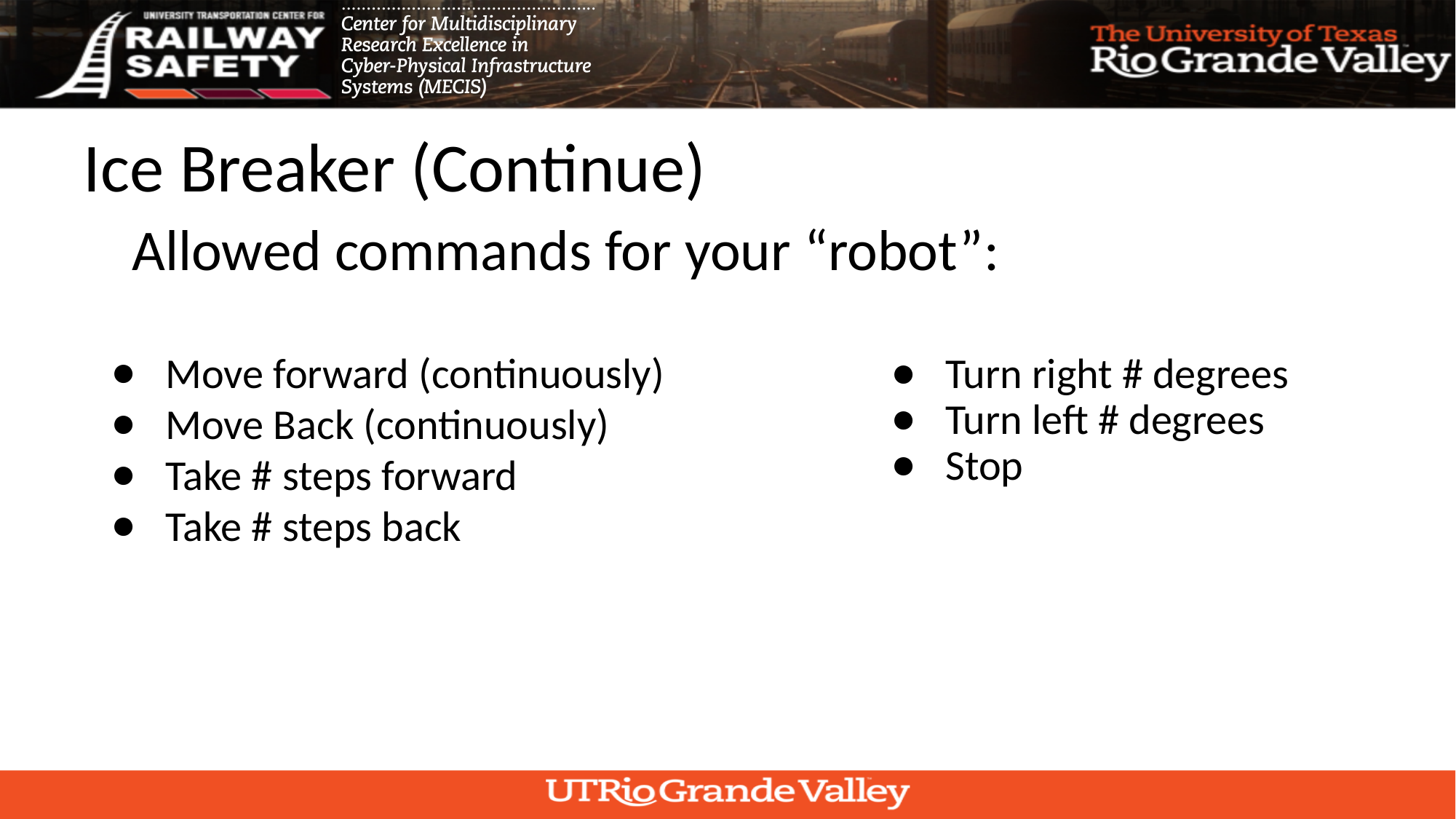

# Ice Breaker (Continue)
Allowed commands for your “robot”:
Move forward (continuously)
Move Back (continuously)
Take # steps forward
Take # steps back

Turn right # degrees
Turn left # degrees
Stop